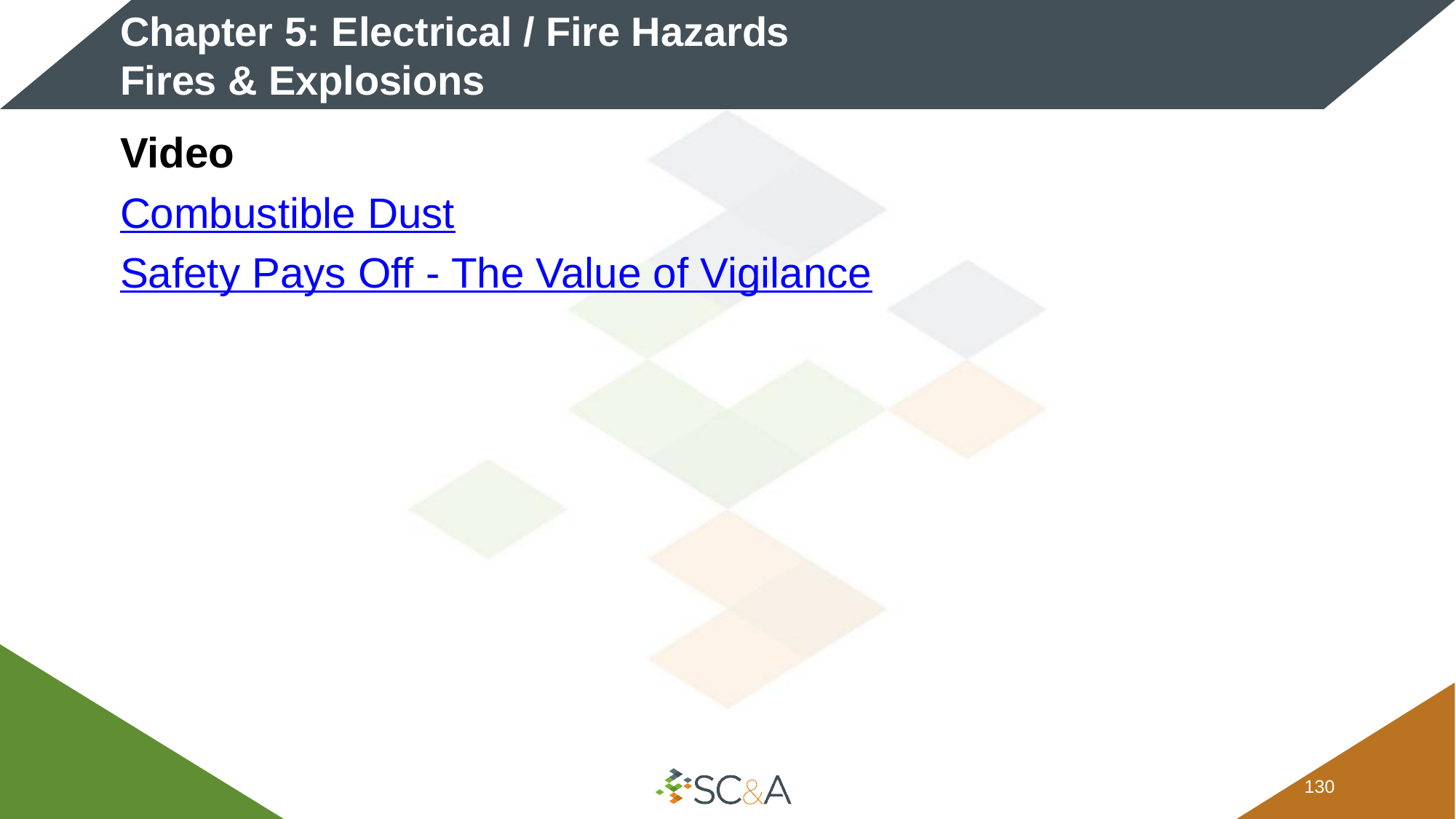

# Chapter 5: Electrical / Fire Hazards Fires & Explosions
Video
Combustible Dust
Safety Pays Off - The Value of Vigilance

130